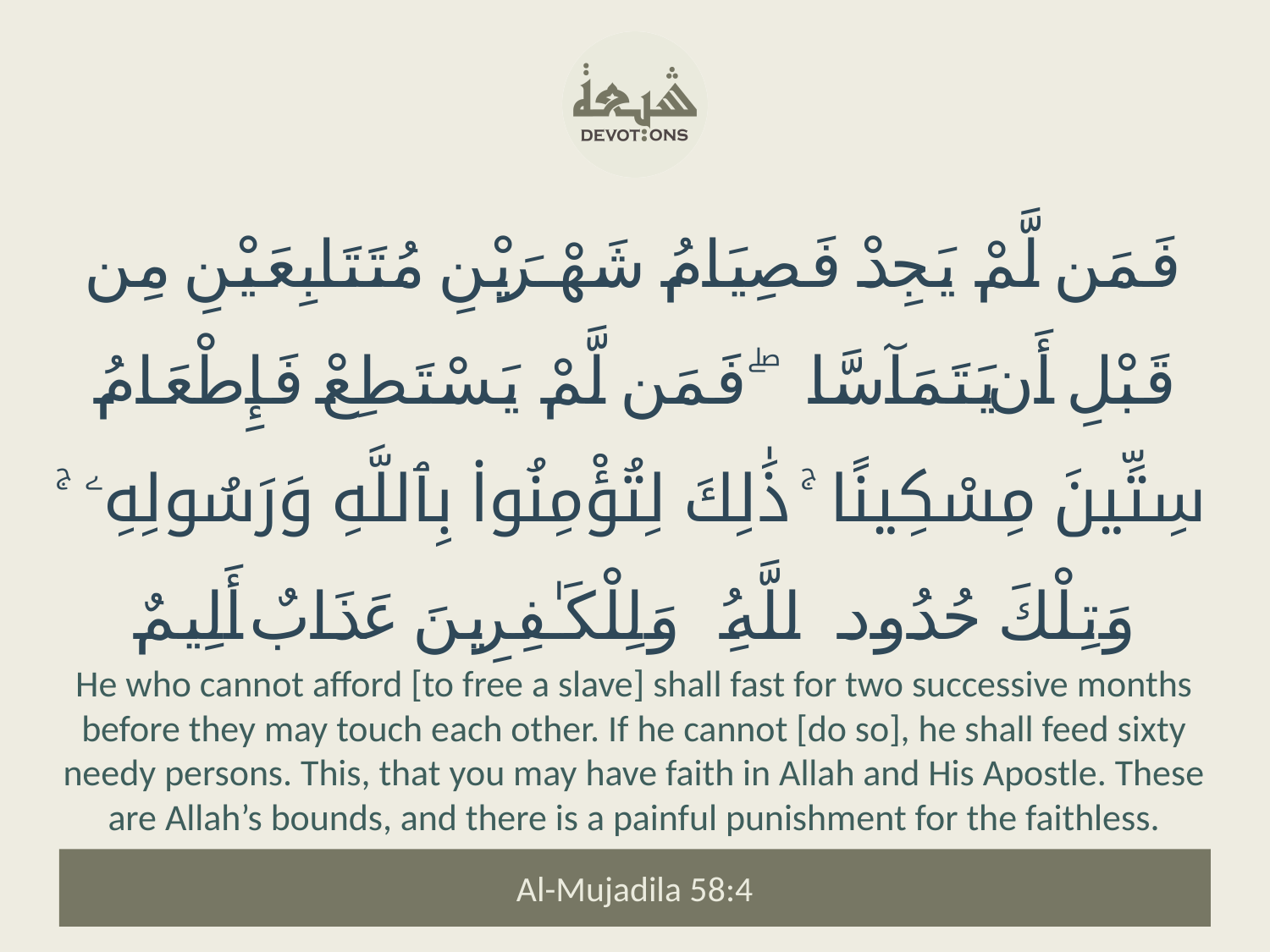

فَمَن لَّمْ يَجِدْ فَصِيَامُ شَهْرَيْنِ مُتَتَابِعَيْنِ مِن قَبْلِ أَن يَتَمَآسَّا ۖ فَمَن لَّمْ يَسْتَطِعْ فَإِطْعَامُ سِتِّينَ مِسْكِينًا ۚ ذَٰلِكَ لِتُؤْمِنُوا۟ بِٱللَّهِ وَرَسُولِهِۦ ۚ وَتِلْكَ حُدُودُ ٱللَّهِ ۗ وَلِلْكَـٰفِرِينَ عَذَابٌ أَلِيمٌ
He who cannot afford [to free a slave] shall fast for two successive months before they may touch each other. If he cannot [do so], he shall feed sixty needy persons. This, that you may have faith in Allah and His Apostle. These are Allah’s bounds, and there is a painful punishment for the faithless.
Al-Mujadila 58:4